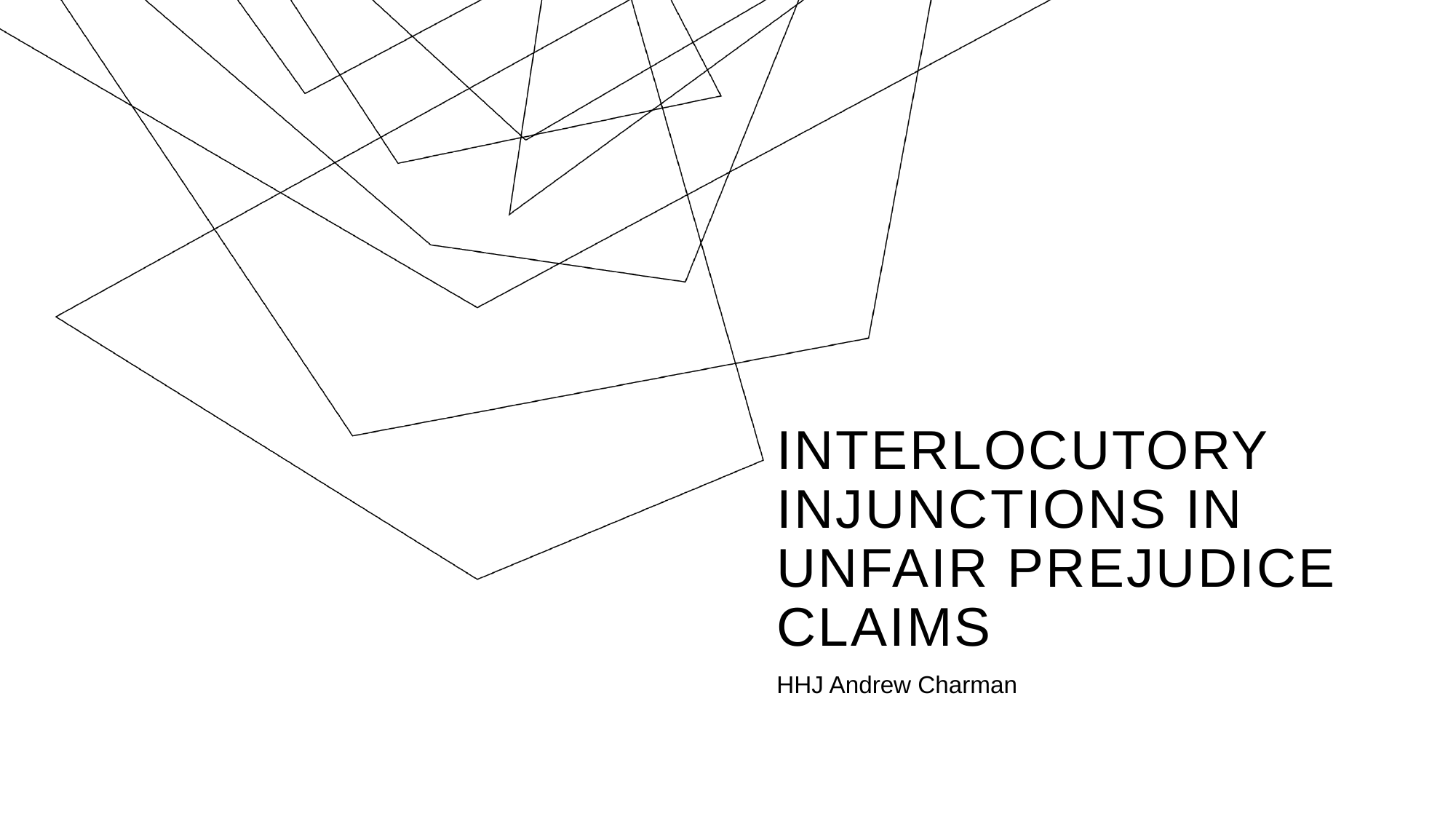

# INTERLOCUTORY INJUNCTIONS IN UNFAIR PREJUDICE CLAIMS
HHJ Andrew Charman